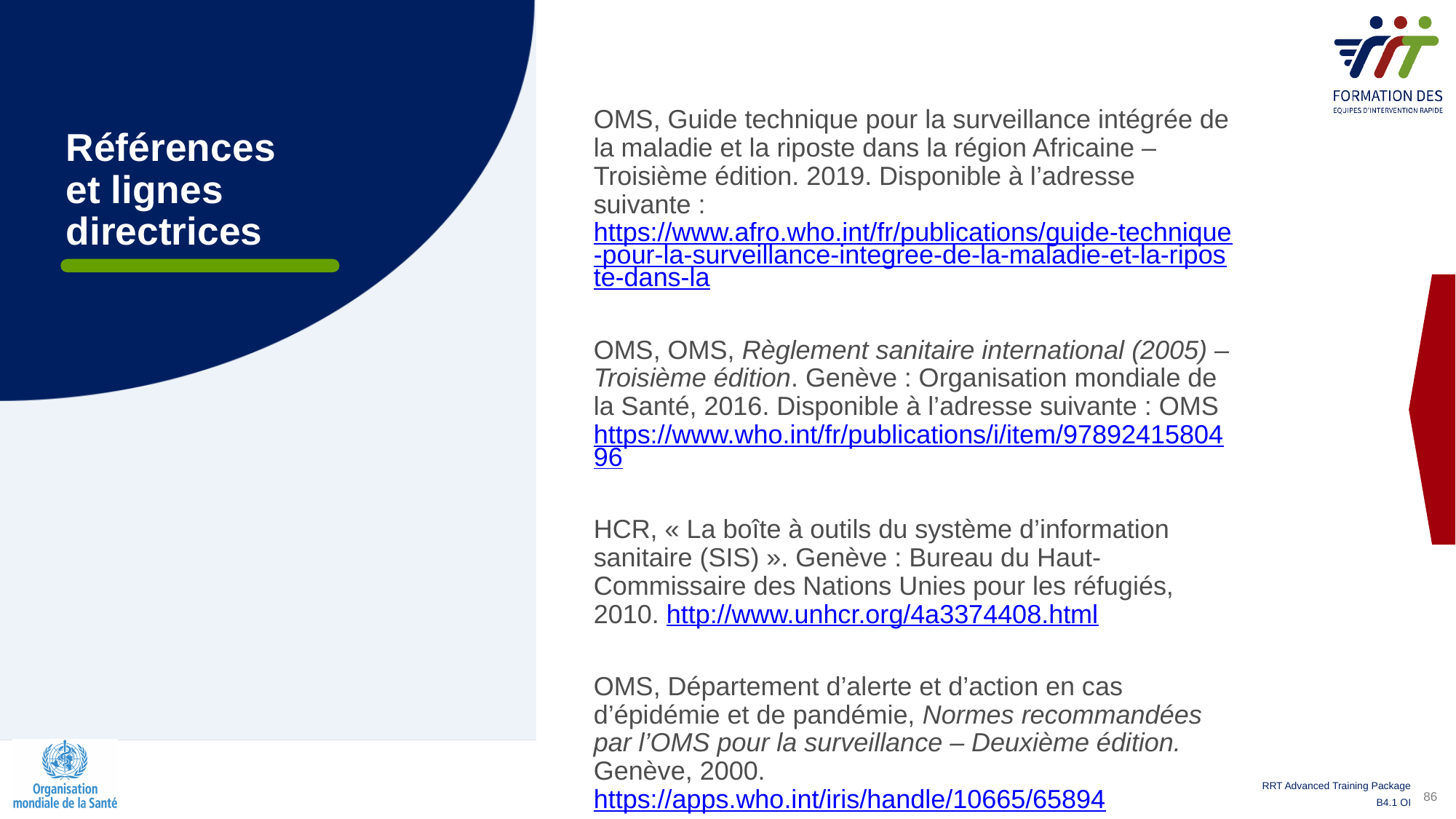

OMS, Guide technique pour la surveillance intégrée de la maladie et la riposte dans la région Africaine – Troisième édition. 2019. Disponible à l’adresse suivante : https://www.afro.who.int/fr/publications/guide-technique-pour-la-surveillance-integree-de-la-maladie-et-la-riposte-dans-la

OMS, OMS, Règlement sanitaire international (2005) – Troisième édition. Genève : Organisation mondiale de la Santé, 2016. Disponible à l’adresse suivante : OMS https://www.who.int/fr/publications/i/item/9789241580496

HCR, « La boîte à outils du système d’information sanitaire (SIS) ». Genève : Bureau du Haut-Commissaire des Nations Unies pour les réfugiés, 2010. http://www.unhcr.org/4a3374408.html

OMS, Département d’alerte et d’action en cas d’épidémie et de pandémie, Normes recommandées par l’OMS pour la surveillance – Deuxième édition. Genève, 2000. https://apps.who.int/iris/handle/10665/65894

Références 
et lignes directrices